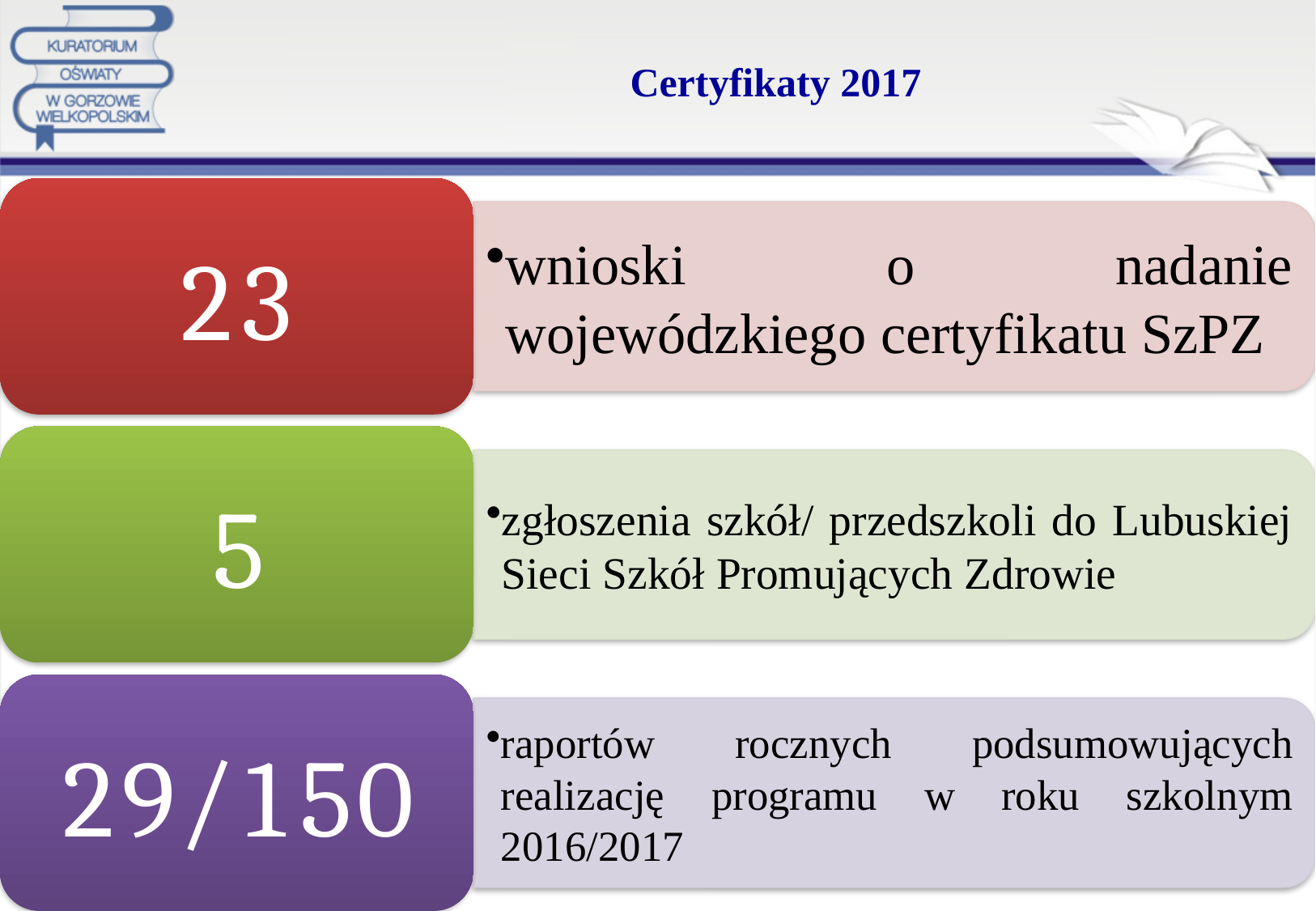

# Certyfikaty 2017
23
wnioski o nadanie wojewódzkiego certyfikatu SzPZ
5
zgłoszenia szkół/ przedszkoli do Lubuskiej Sieci Szkół Promujących Zdrowie
29/150
raportów rocznych podsumowujących realizację programu w roku szkolnym 2016/2017